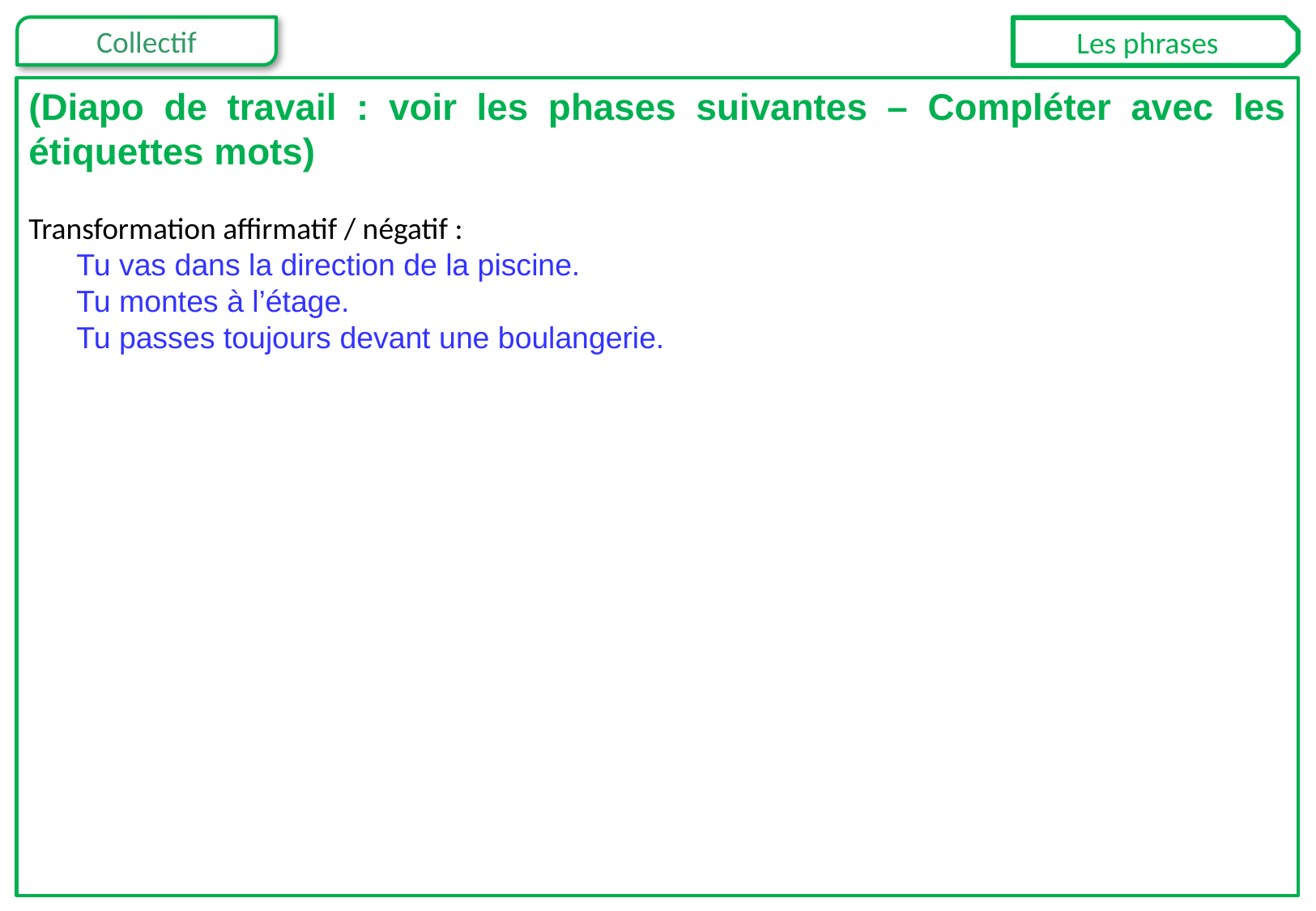

Les phrases
(Diapo de travail : voir les phases suivantes – Compléter avec les étiquettes mots)

Transformation affirmatif / négatif :
Tu vas dans la direction de la piscine.
Tu montes à l’étage.
Tu passes toujours devant une boulangerie.